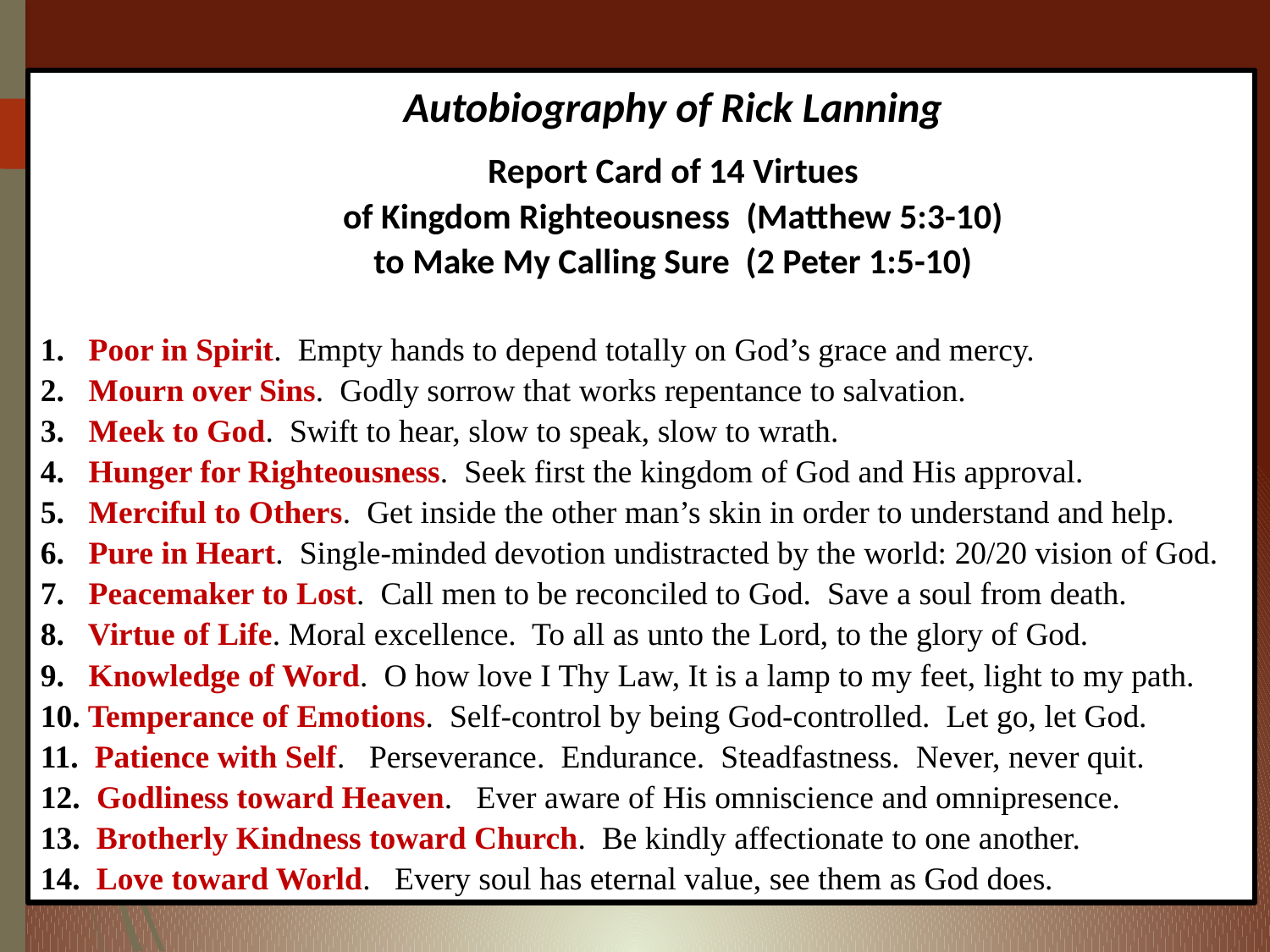

Autobiography of Rick Lanning
Report Card of 14 Virtues
of Kingdom Righteousness  (Matthew 5:3-10)
to Make My Calling Sure  (2 Peter 1:5-10)

1.   Poor in Spirit.  Empty hands to depend totally on God’s grace and mercy.
2.   Mourn over Sins.  Godly sorrow that works repentance to salvation.
3.   Meek to God.  Swift to hear, slow to speak, slow to wrath.
4.   Hunger for Righteousness.  Seek first the kingdom of God and His approval.
5.   Merciful to Others.  Get inside the other man’s skin in order to understand and help.
6.   Pure in Heart.  Single-minded devotion undistracted by the world: 20/20 vision of God.
7.   Peacemaker to Lost.  Call men to be reconciled to God.  Save a soul from death.
8.   Virtue of Life. Moral excellence.  To all as unto the Lord, to the glory of God.
9.   Knowledge of Word.  O how love I Thy Law, It is a lamp to my feet, light to my path.
10. Temperance of Emotions.  Self-control by being God-controlled.  Let go, let God.
11.  Patience with Self.   Perseverance.  Endurance.  Steadfastness.  Never, never quit.
12.  Godliness toward Heaven.   Ever aware of His omniscience and omnipresence.
13.  Brotherly Kindness toward Church.  Be kindly affectionate to one another.
14.  Love toward World.   Every soul has eternal value, see them as God does.
#